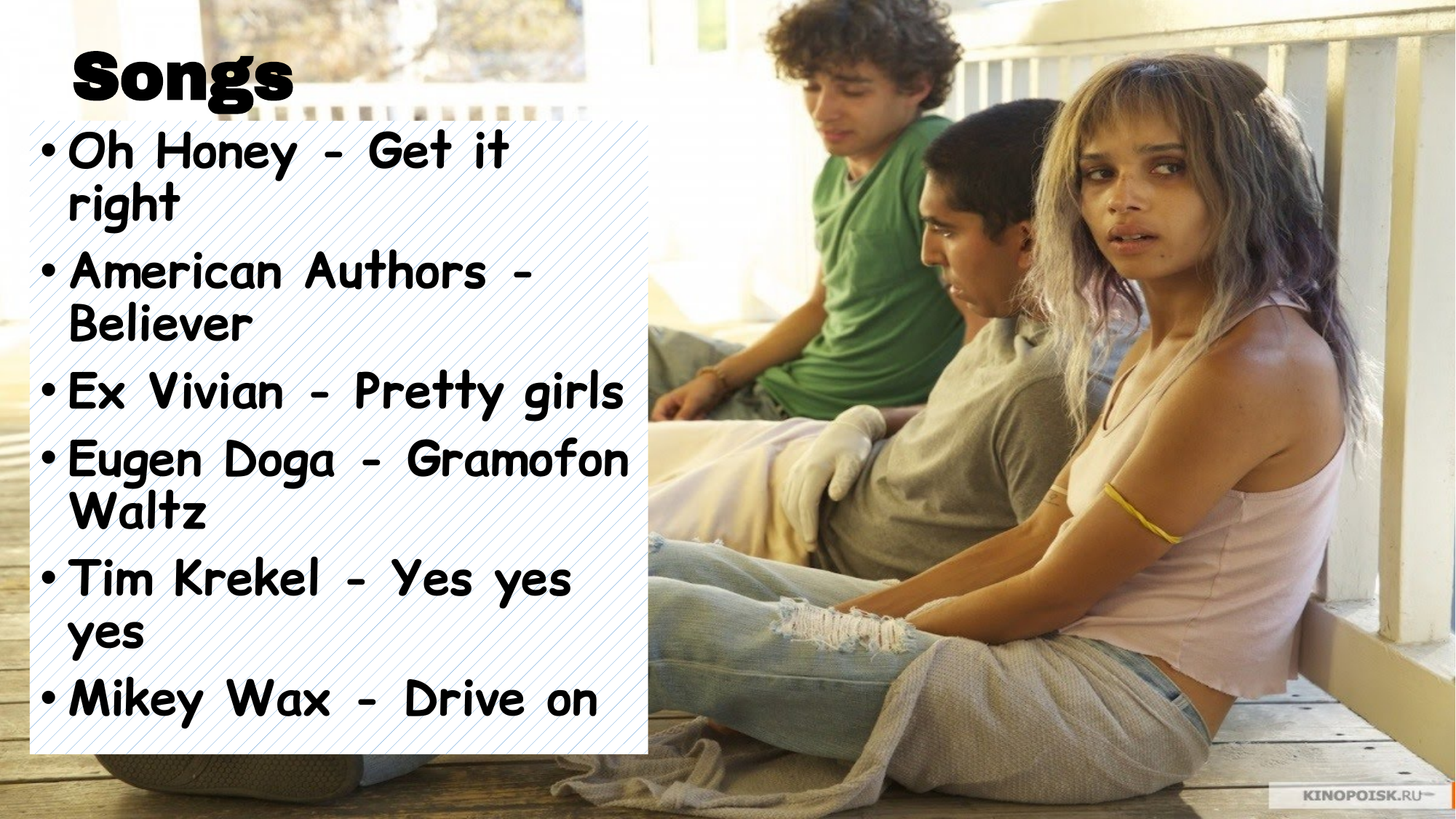

# Songs
Oh Honey - Get it right
American Authors - Believer
Ex Vivian - Pretty girls
Eugen Doga - Gramofon Waltz
Tim Krekel - Yes yes yes
Mikey Wax - Drive on